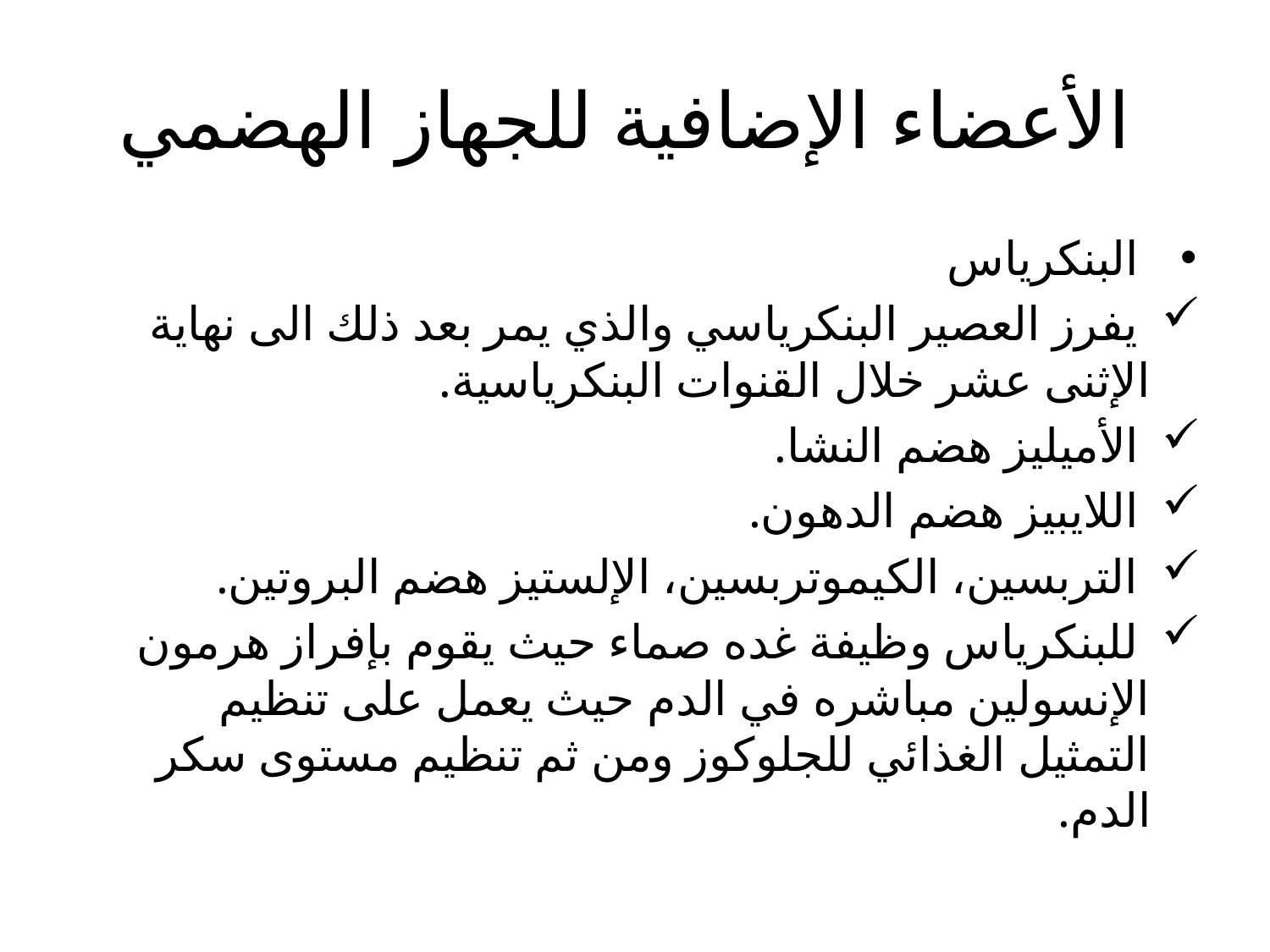

# الأعضاء الإضافية للجهاز الهضمي
 البنكرياس
 يفرز العصير البنكرياسي والذي يمر بعد ذلك الى نهاية الإثنى عشر خلال القنوات البنكرياسية.
 الأميليز هضم النشا.
 اللايبيز هضم الدهون.
 التربسين، الكيموتربسين، الإلستيز هضم البروتين.
 للبنكرياس وظيفة غده صماء حيث يقوم بإفراز هرمون الإنسولين مباشره في الدم حيث يعمل على تنظيم التمثيل الغذائي للجلوكوز ومن ثم تنظيم مستوى سكر الدم.